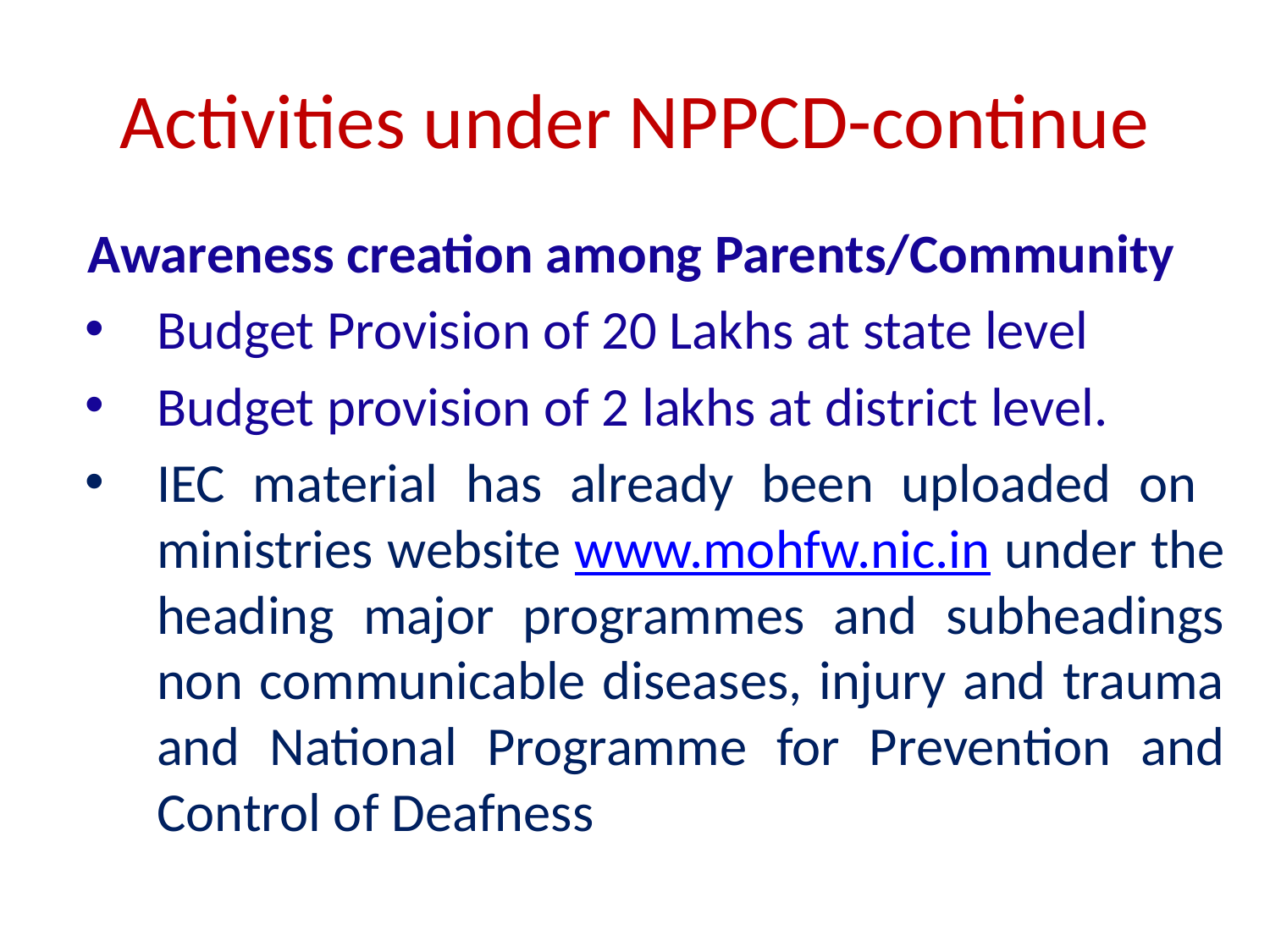

# Activities under NPPCD-continue
Awareness creation among Parents/Community
Budget Provision of 20 Lakhs at state level
Budget provision of 2 lakhs at district level.
IEC material has already been uploaded on  ministries website www.mohfw.nic.in under the heading major programmes and subheadings non communicable diseases, injury and trauma and National Programme for Prevention and Control of Deafness